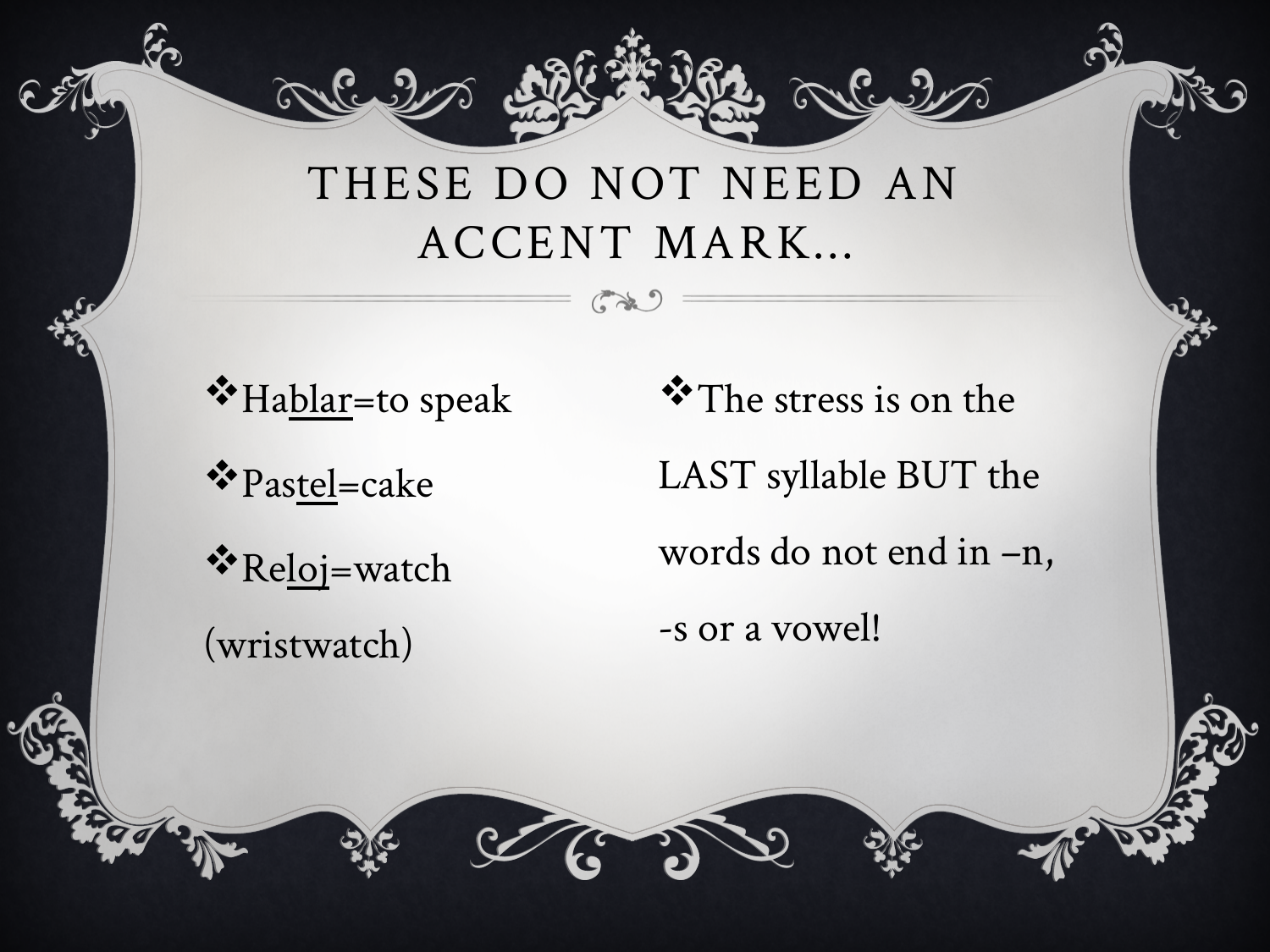

# These do not need an accent mark…
Hablar=to speak
Pastel=cake
Reloj=watch (wristwatch)
The stress is on the LAST syllable BUT the words do not end in –n, -s or a vowel!